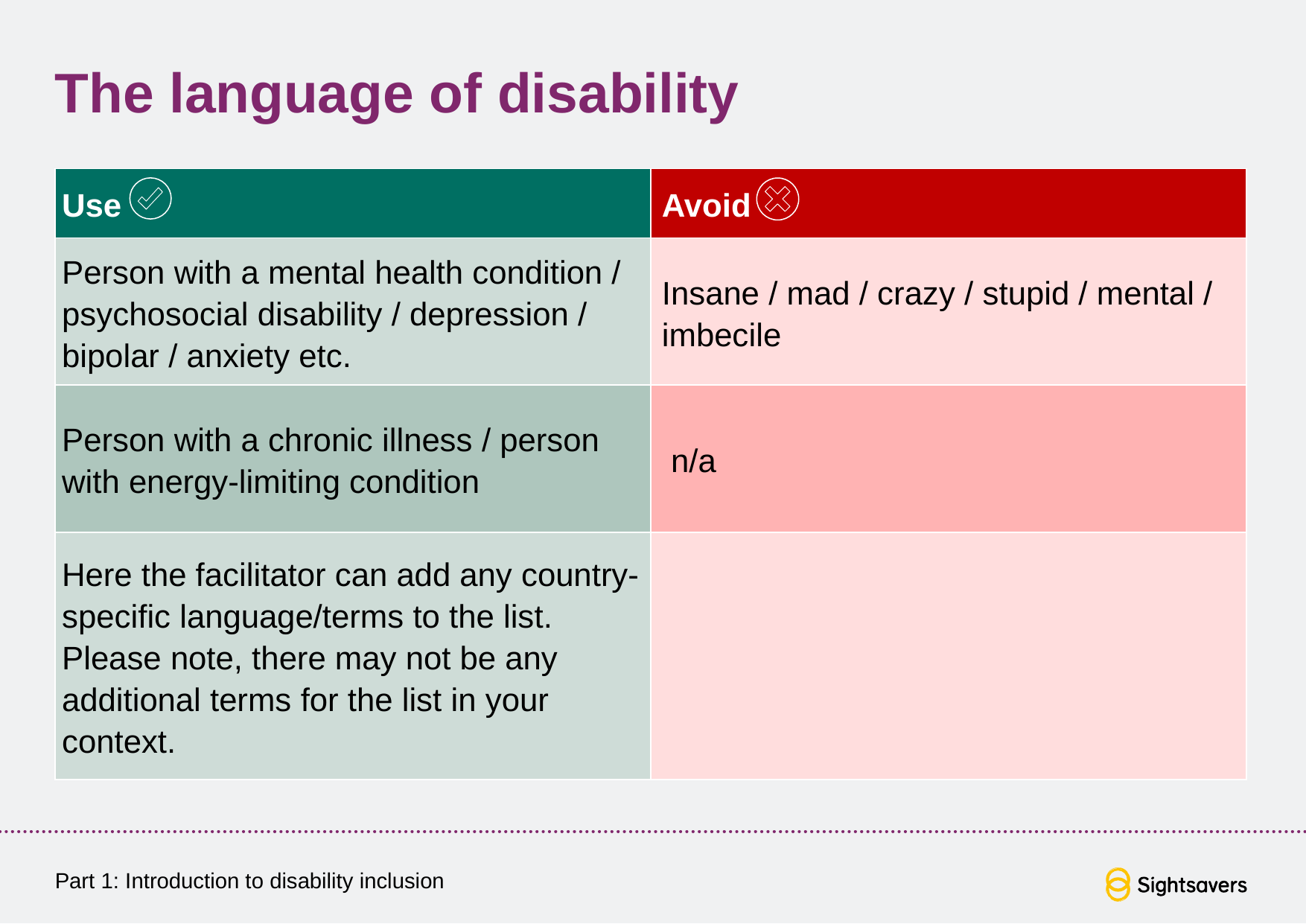

# The language of disability
| Use | Avoid |
| --- | --- |
| Person with a mental health condition / psychosocial disability / depression / bipolar / anxiety etc. | Insane / mad / crazy / stupid / mental / imbecile |
| Person with a chronic illness / person with energy-limiting condition | n/a |
| Here the facilitator can add any country-specific language/terms to the list. Please note, there may not be any additional terms for the list in your context. |  |

Part 1: Introduction to disability inclusion